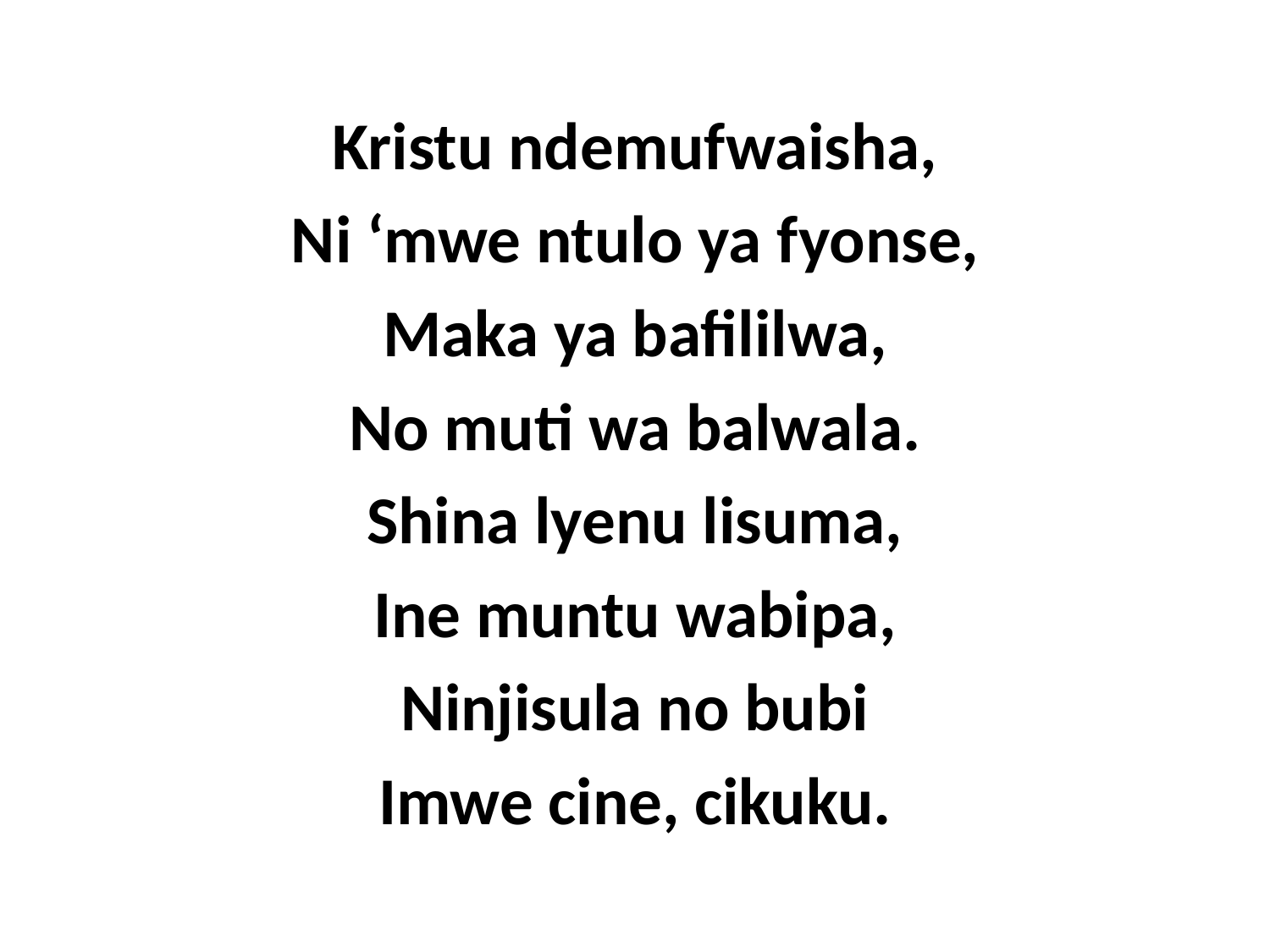

Kristu ndemufwaisha,
Ni ‘mwe ntulo ya fyonse,
Maka ya bafililwa,
No muti wa balwala.
Shina lyenu lisuma,
Ine muntu wabipa,
Ninjisula no bubi
Imwe cine, cikuku.